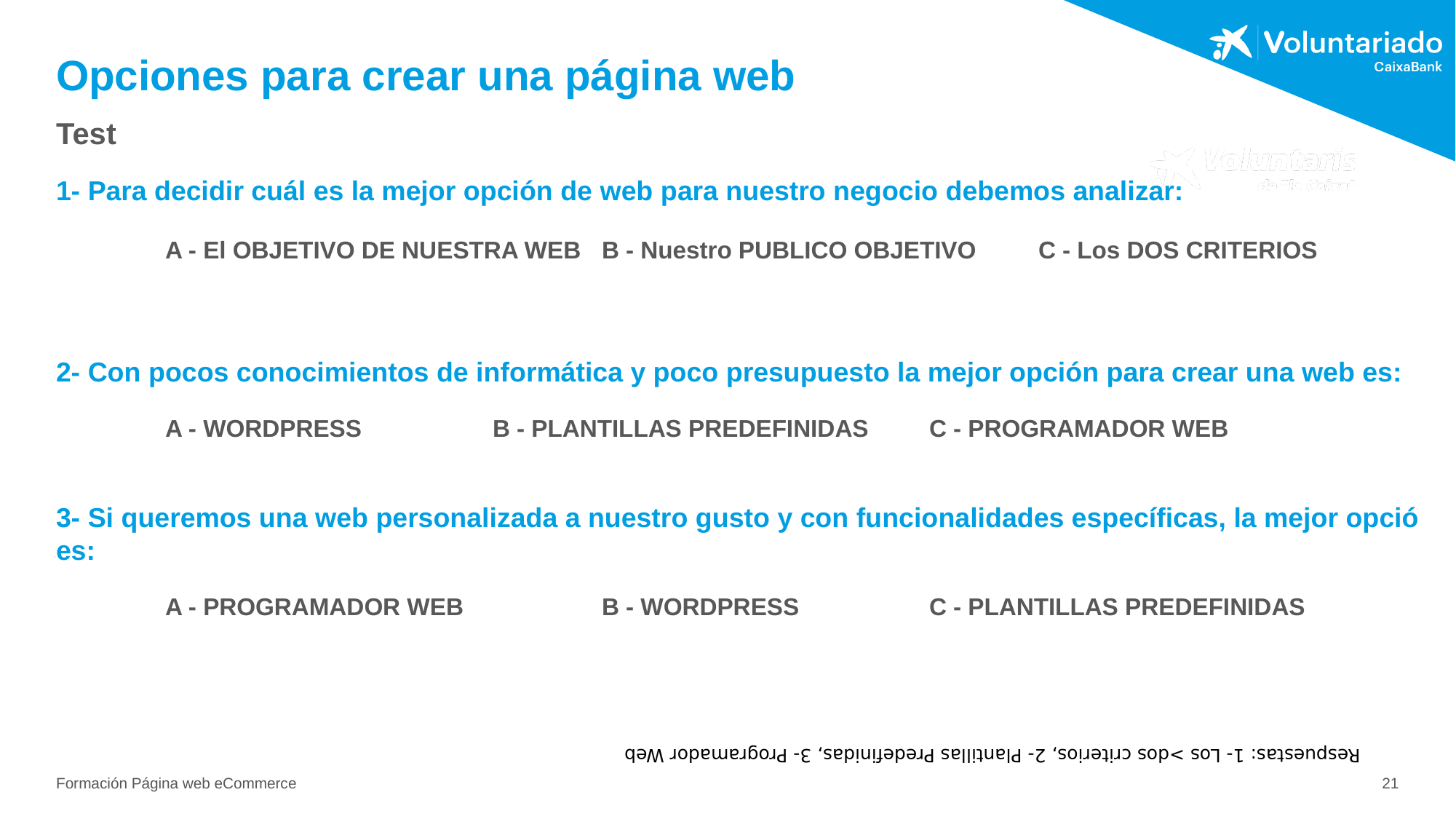

# Opciones para crear una página web
Test

1- Para decidir cuál es la mejor opción de web para nuestro negocio debemos analizar:

	A - El OBJETIVO DE NUESTRA WEB	B - Nuestro PUBLICO OBJETIVO	C - Los DOS CRITERIOS

2- Con pocos conocimientos de informática y poco presupuesto la mejor opción para crear una web es:

	A - WORDPRESS		B - PLANTILLAS PREDEFINIDAS	C - PROGRAMADOR WEB

3- Si queremos una web personalizada a nuestro gusto y con funcionalidades específicas, la mejor opció es:

	A - PROGRAMADOR WEB		B - WORDPRESS		C - PLANTILLAS PREDEFINIDAS
Respuestas: 1- Los >dos criterios, 2- Plantillas Predefinidas, 3- Programador Web